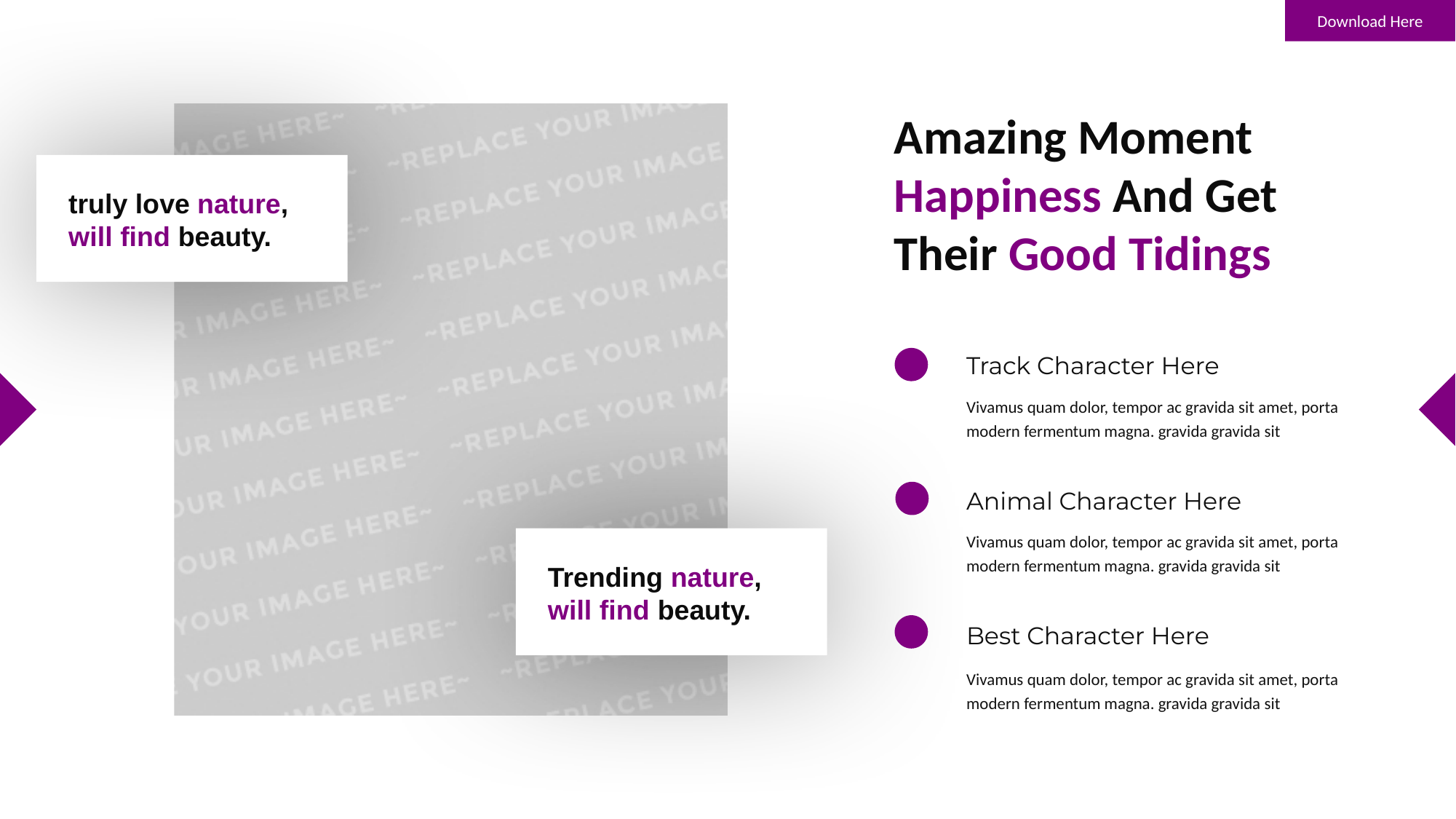

Download Here
Amazing Moment Happiness And Get Their Good Tidings

truly love nature, will find beauty.
Track Character Here

Vivamus quam dolor, tempor ac gravida sit amet, porta modern fermentum magna. gravida gravida sit
Animal Character Here

Vivamus quam dolor, tempor ac gravida sit amet, porta modern fermentum magna. gravida gravida sit

Trending nature, will find beauty.
Best Character Here

Vivamus quam dolor, tempor ac gravida sit amet, porta modern fermentum magna. gravida gravida sit